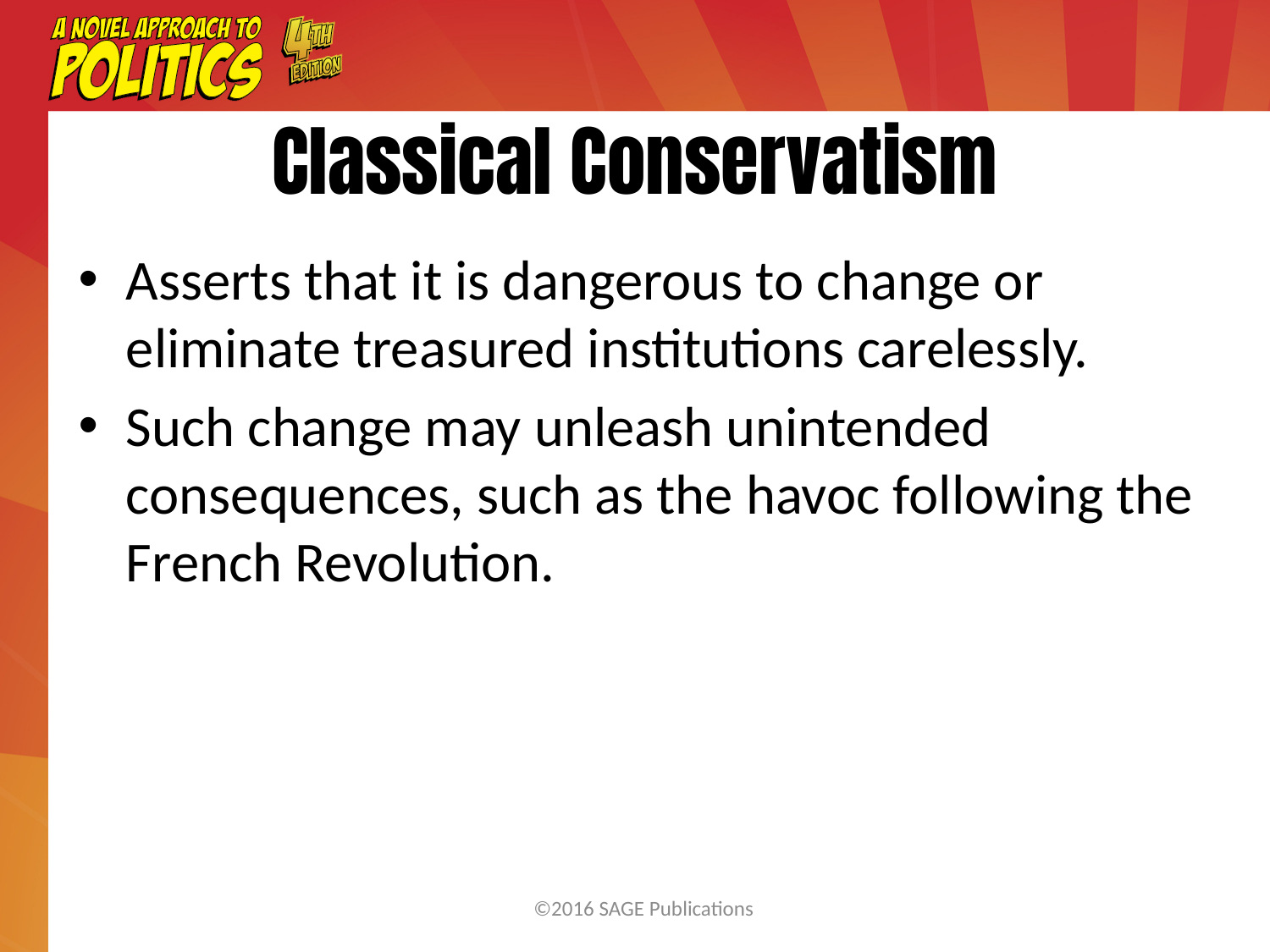

Classical Conservatism
Asserts that it is dangerous to change or eliminate treasured institutions carelessly.
Such change may unleash unintended consequences, such as the havoc following the French Revolution.